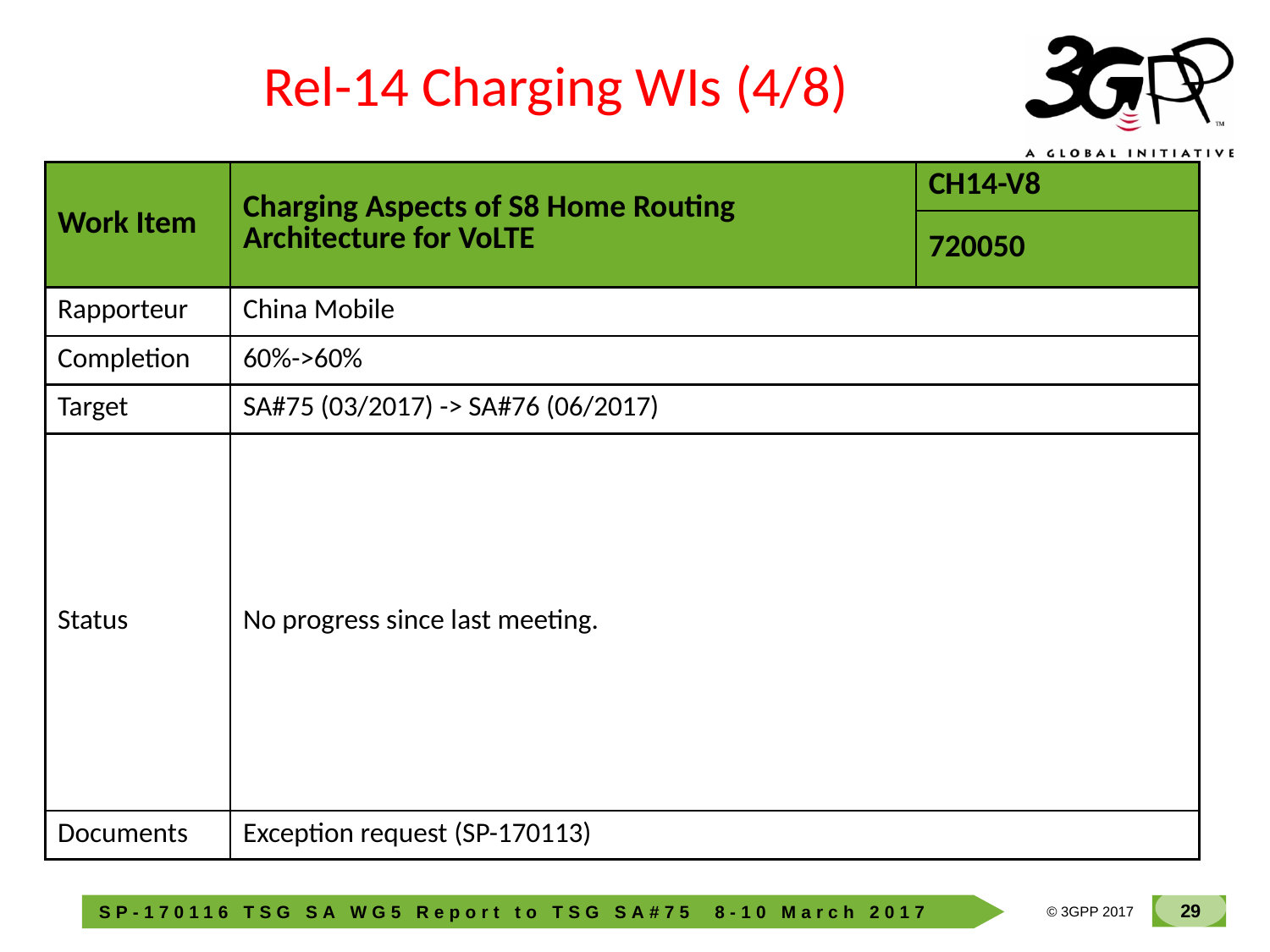

Rel-14 Charging WIs (4/8)
| Work Item | Charging Aspects of S8 Home Routing Architecture for VoLTE | CH14-V8 |
| --- | --- | --- |
|  |  | 720050 |
| Rapporteur | China Mobile |  |
| Completion | 60%->60% |  |
| Target | SA#75 (03/2017) -> SA#76 (06/2017) |  |
| Status | No progress since last meeting. |  |
| Documents | Exception request (SP-170113) |  |